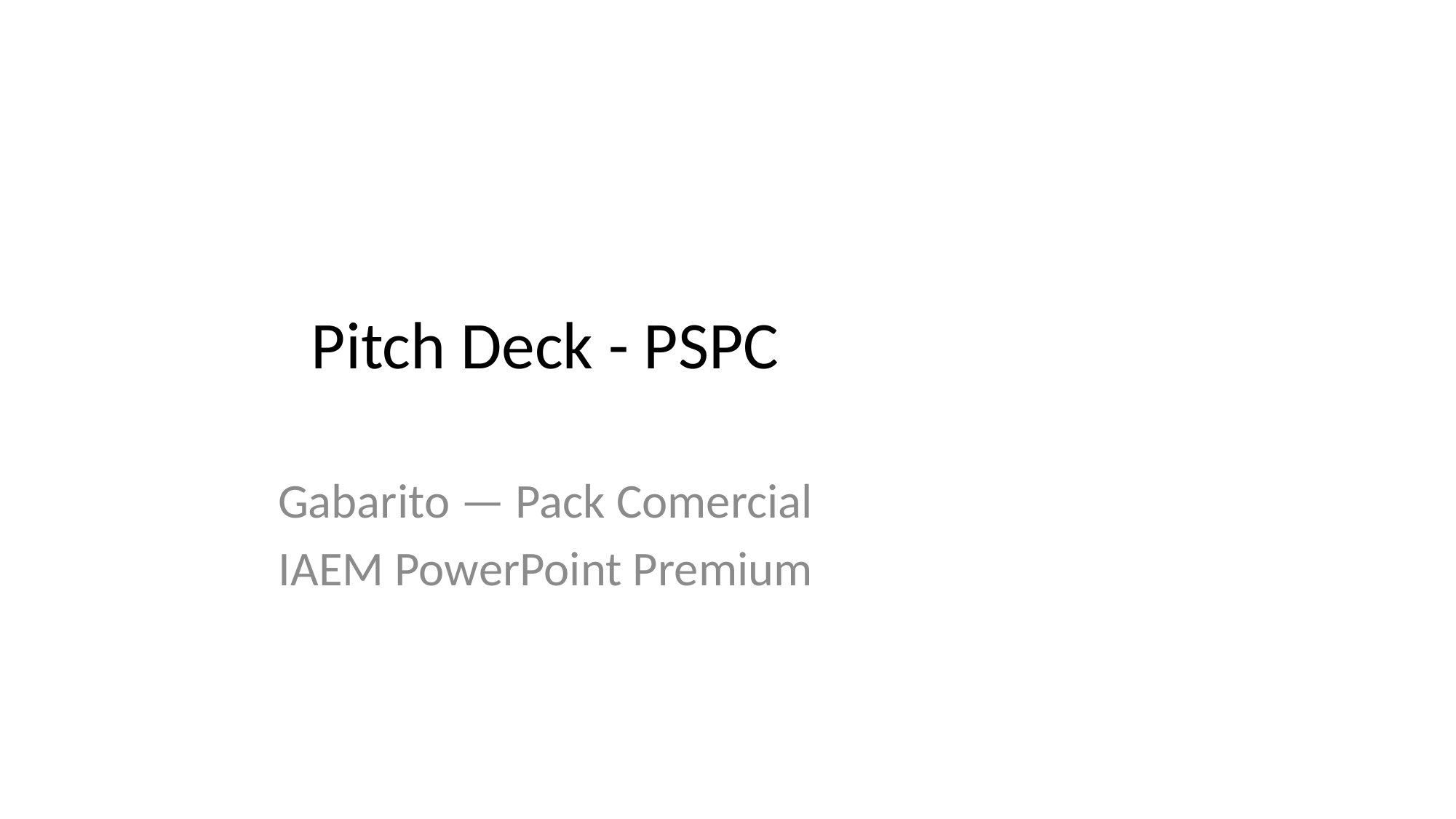

# Pitch Deck - PSPC
Gabarito — Pack Comercial
IAEM PowerPoint Premium